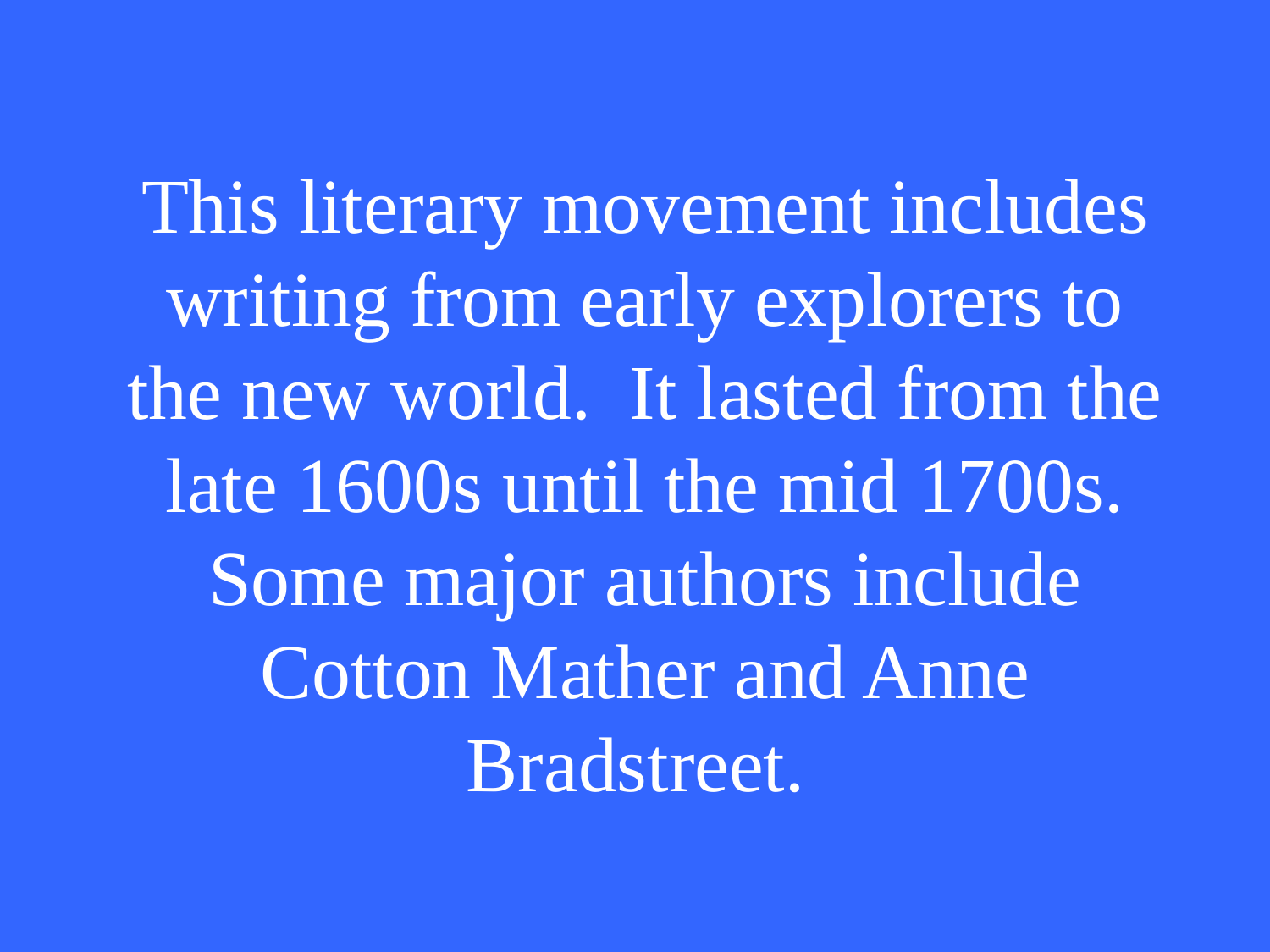

# This literary movement includes writing from early explorers to the new world.  It lasted from the late 1600s until the mid 1700s. Some major authors include Cotton Mather and Anne Bradstreet.